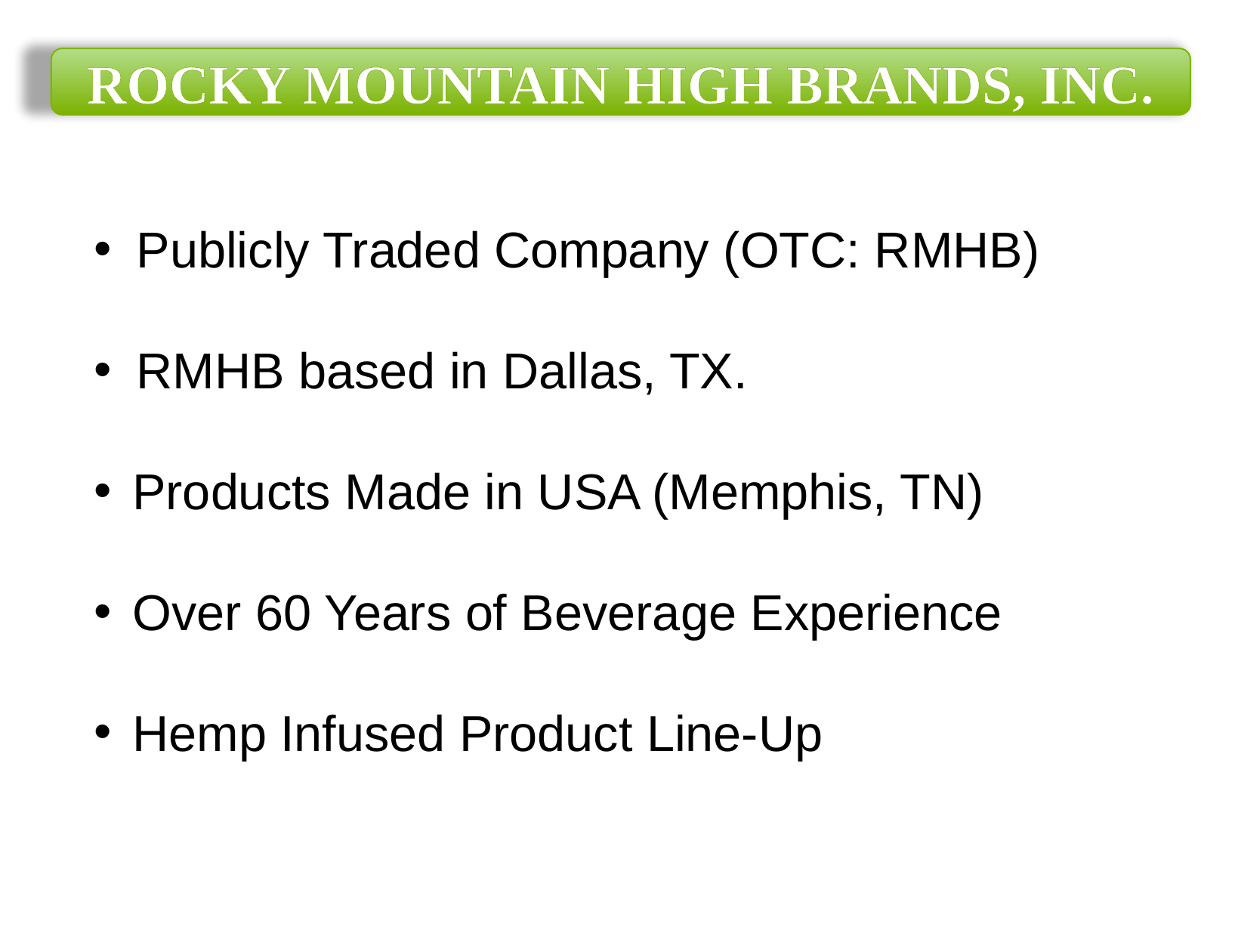

ROCKY MOUNTAIN HIGH BRANDS, INC.
Publicly Traded Company (OTC: RMHB)

RMHB based in Dallas, TX.

Products Made in USA (Memphis, TN)

Over 60 Years of Beverage Experience

Hemp Infused Product Line-Up